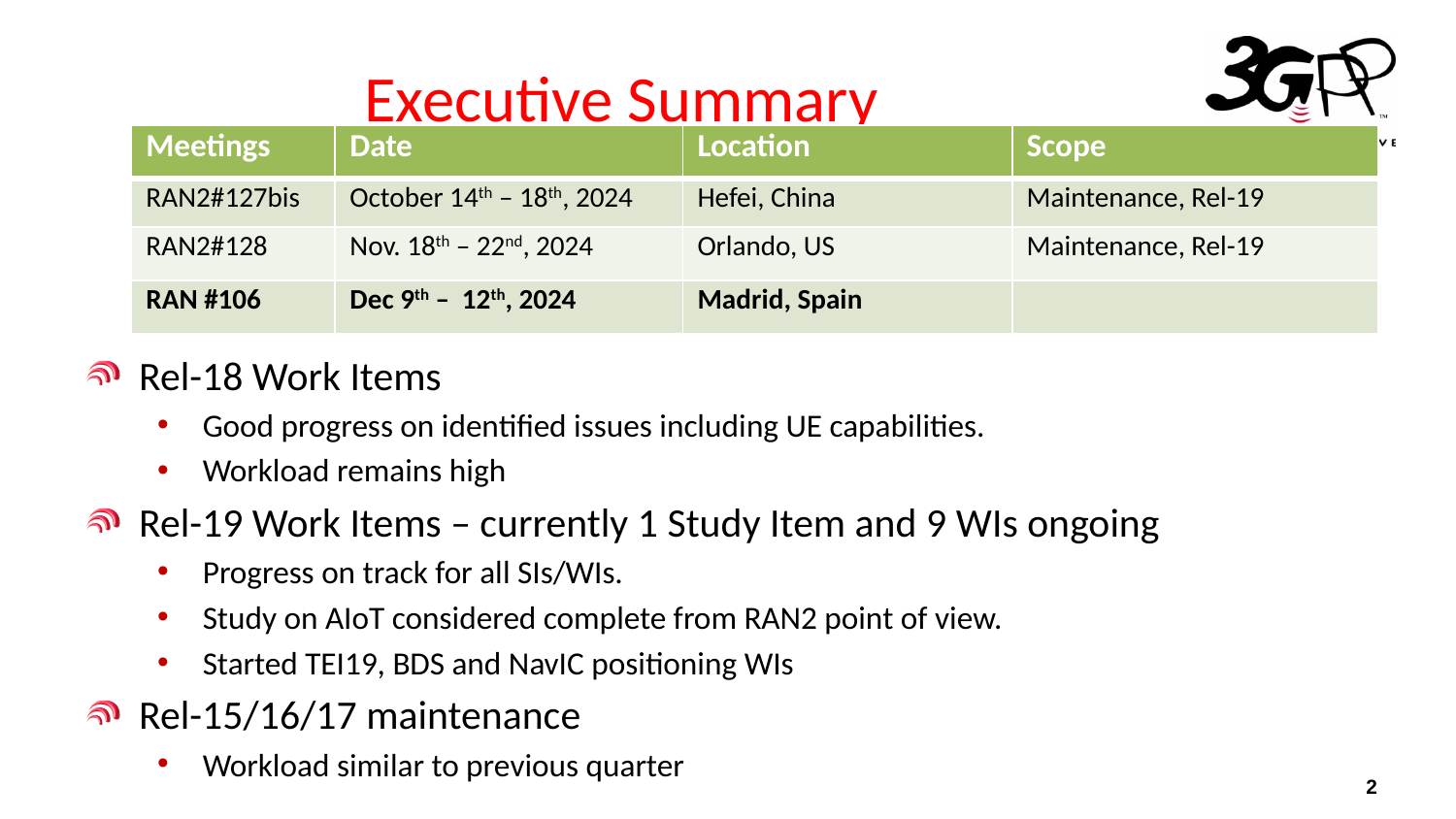

# Executive Summary
| Meetings | Date | Location | Scope |
| --- | --- | --- | --- |
| RAN2#127bis | October 14th – 18th, 2024 | Hefei, China | Maintenance, Rel-19 |
| RAN2#128 | Nov. 18th – 22nd, 2024 | Orlando, US | Maintenance, Rel-19 |
| RAN #106 | Dec 9th – 12th, 2024 | Madrid, Spain |  |
Rel-18 Work Items
Good progress on identified issues including UE capabilities.
Workload remains high
Rel-19 Work Items – currently 1 Study Item and 9 WIs ongoing
Progress on track for all SIs/WIs.
Study on AIoT considered complete from RAN2 point of view.
Started TEI19, BDS and NavIC positioning WIs
Rel-15/16/17 maintenance
Workload similar to previous quarter